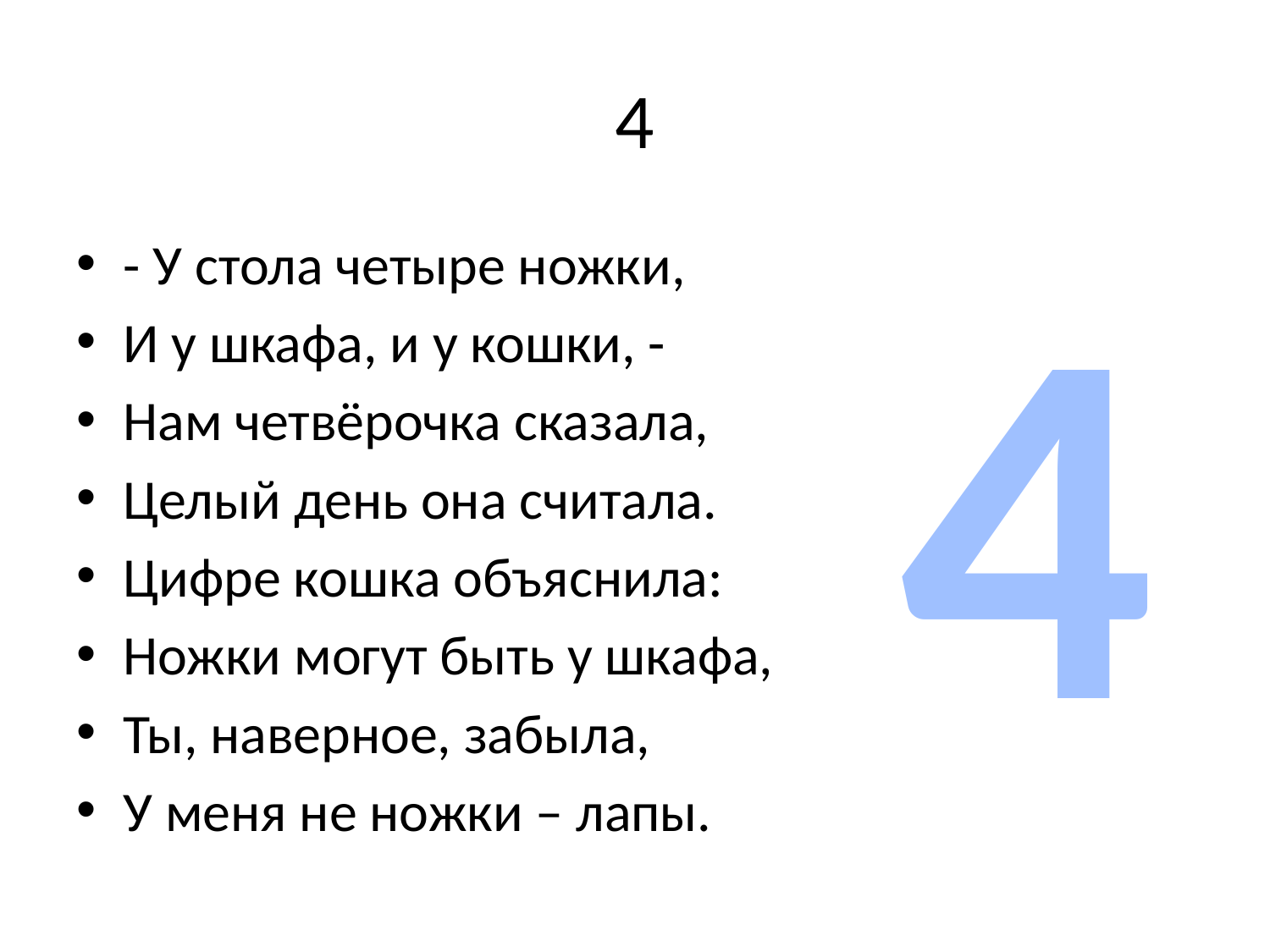

# 4
4
- У стола четыре ножки,
И у шкафа, и у кошки, -
Нам четвёрочка сказала,
Целый день она считала.
Цифре кошка объяснила:
Ножки могут быть у шкафа,
Ты, наверное, забыла,
У меня не ножки – лапы.